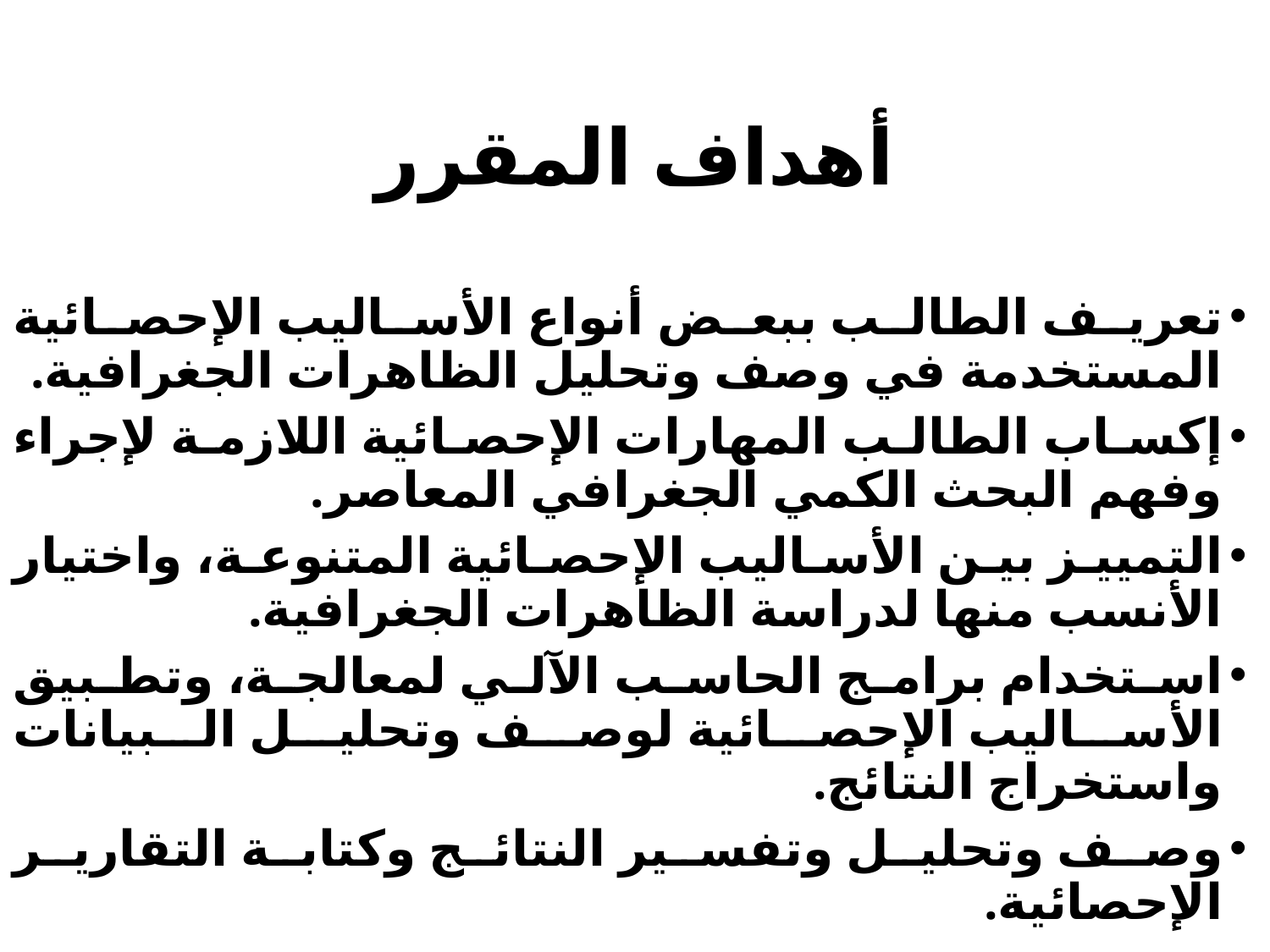

# أهداف المقرر
تعريف الطالب ببعض أنواع الأساليب الإحصائية المستخدمة في وصف وتحليل الظاهرات الجغرافية.
إكساب الطالب المهارات الإحصائية اللازمة لإجراء وفهم البحث الكمي الجغرافي المعاصر.
التمييز بين الأساليب الإحصائية المتنوعة، واختيار الأنسب منها لدراسة الظاهرات الجغرافية.
استخدام برامج الحاسب الآلي لمعالجة، وتطبيق الأساليب الإحصائية لوصف وتحليل البيانات واستخراج النتائج.
وصف وتحليل وتفسير النتائج وكتابة التقارير الإحصائية.